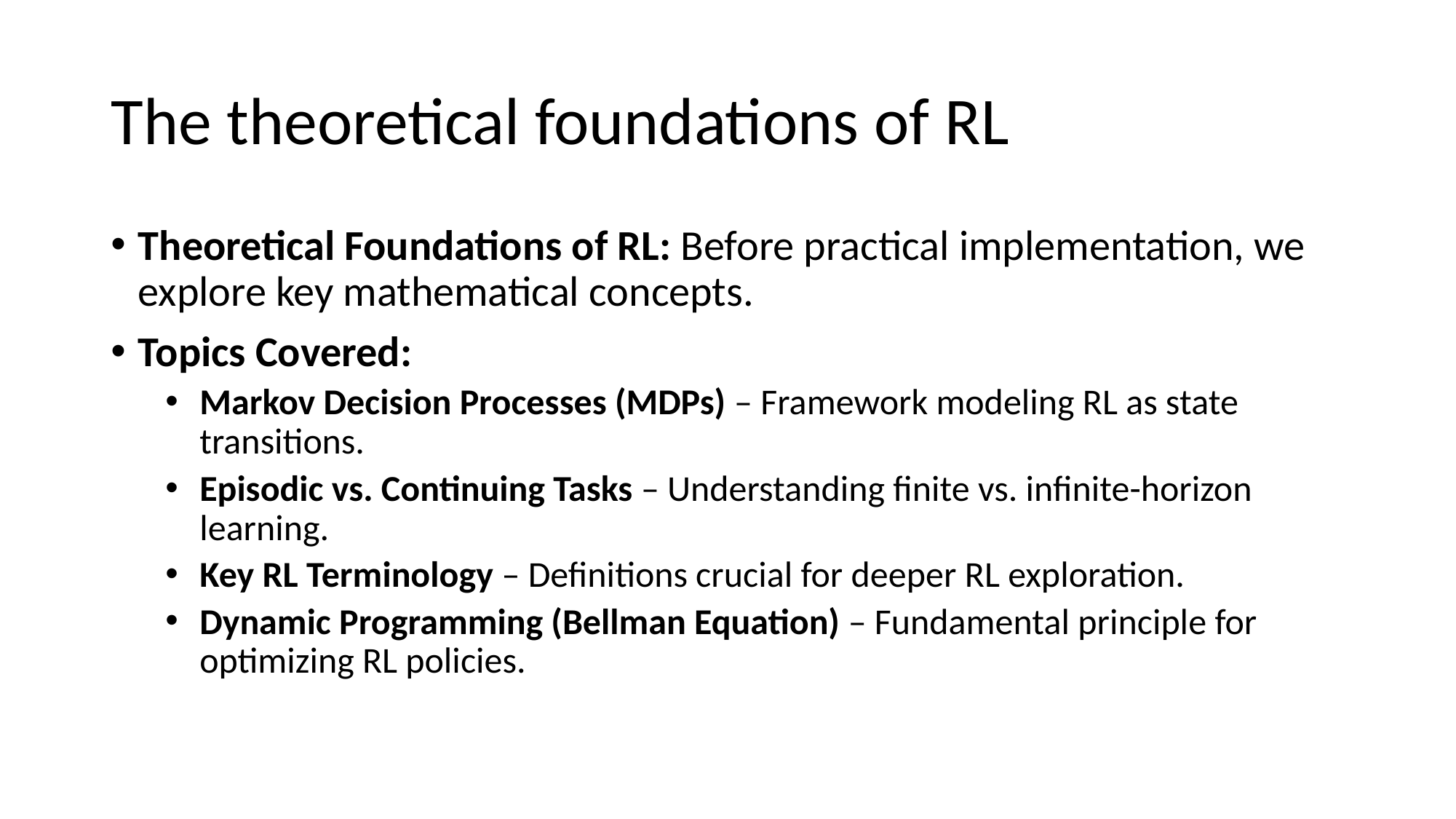

# The theoretical foundations of RL
Theoretical Foundations of RL: Before practical implementation, we explore key mathematical concepts.
Topics Covered:
Markov Decision Processes (MDPs) – Framework modeling RL as state transitions.
Episodic vs. Continuing Tasks – Understanding finite vs. infinite-horizon learning.
Key RL Terminology – Definitions crucial for deeper RL exploration.
Dynamic Programming (Bellman Equation) – Fundamental principle for optimizing RL policies.